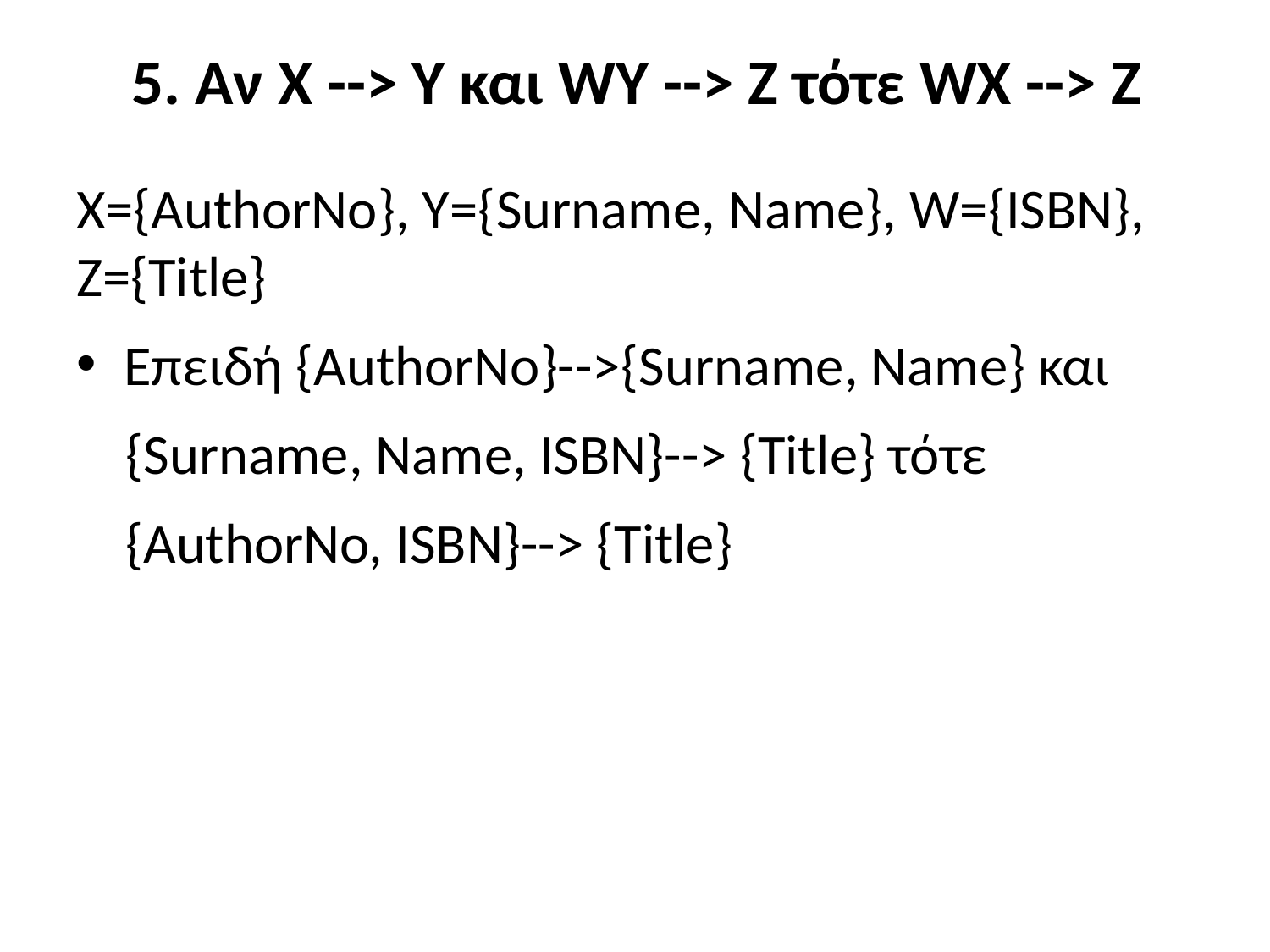

# 5. Αν Χ --> Υ και WY --> Ζ τότε WX --> Z
X={AuthorNo}, Υ={Surname, Name}, W={ISBN}, Z={Title}
Επειδή {AuthorNo}-->{Surname, Name} και
{Surname, Name, ISBN}--> {Title} τότε
{AuthorNo, ISBN}--> {Title}